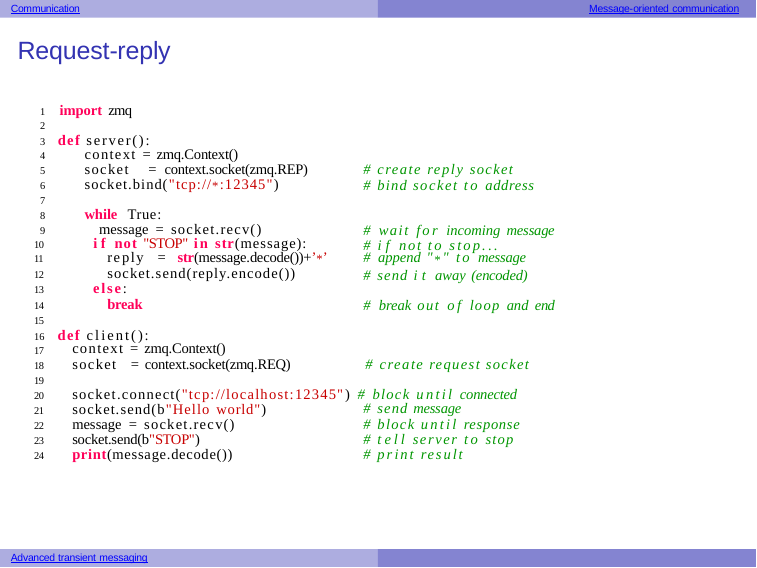

Communication
Message-oriented communication
Request-reply
1  import zmq
2
3 def server():
4	context = zmq.Context()
5	socket  = context.socket(zmq.REP)
6	socket.bind("tcp://*:12345")
7
8	while True:
9	message = socket.recv()
10	if not "STOP" in str(message):
11	reply = str(message.decode())+’*’
12	socket.send(reply.encode())
13	else:
14	break
# create reply socket
# bind socket to address
# wait for incoming message # if not to stop...
# append "*" to message
# send it away (encoded)
# break out of loop and end
15
16 def client():
context = zmq.Context()
socket = context.socket(zmq.REQ)	# create request socket
17
18
19
20
21
22
23
24
socket.connect("tcp://localhost:12345") # block until connected
socket.send(b"Hello world") message = socket.recv() socket.send(b"STOP") print(message.decode())
# send message
# block until response # tell server to stop # print result

Advanced transient messaging